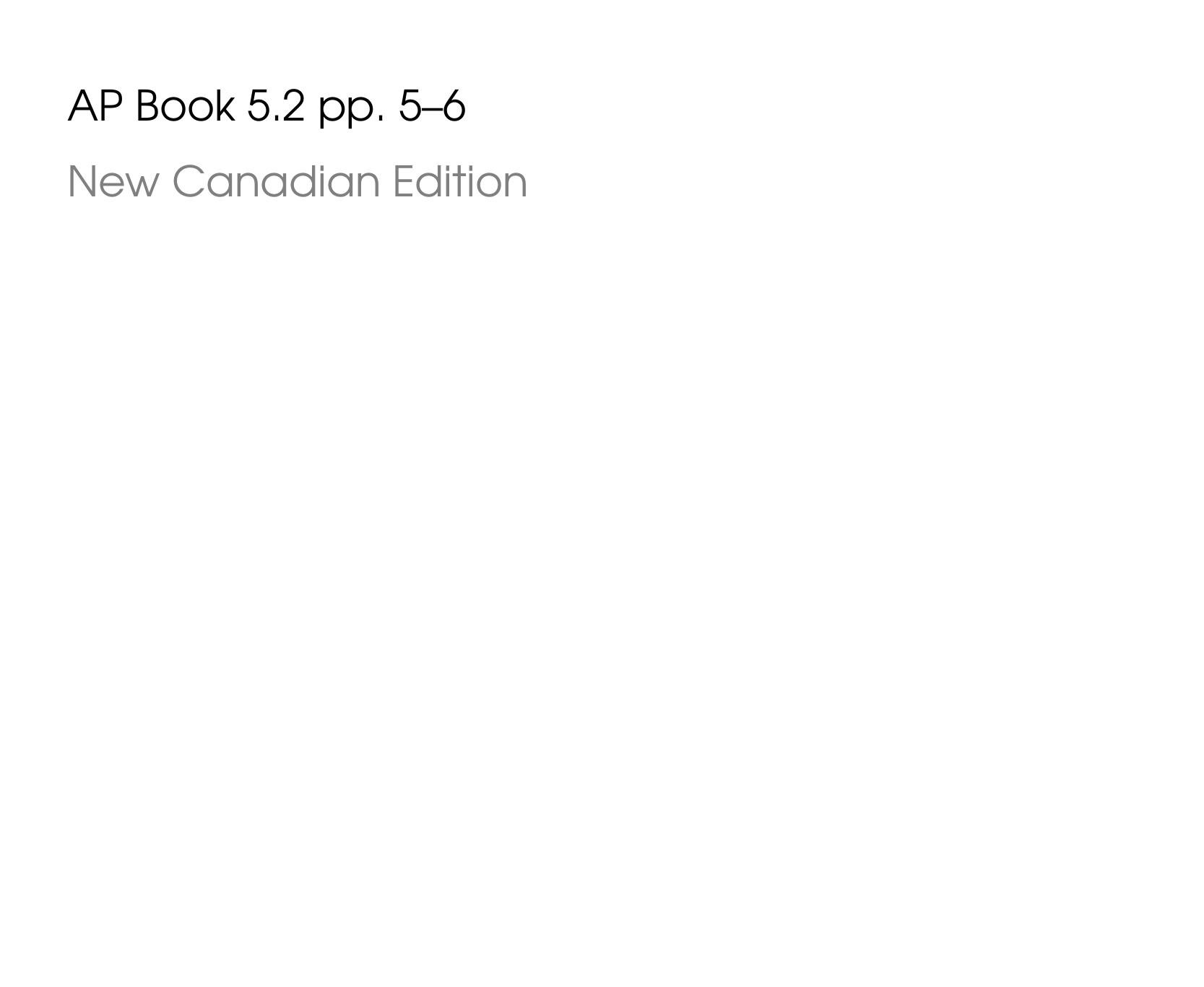

AP Book 5.2 pp. 5–6
New Canadian Edition